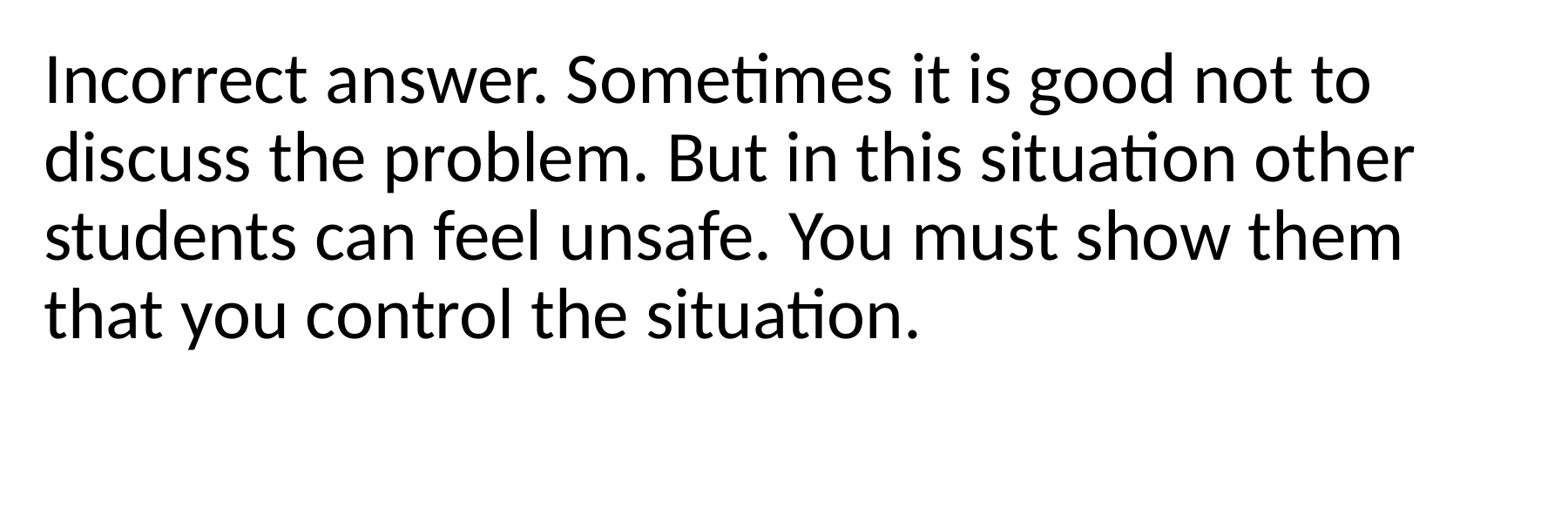

Incorrect answer. Sometimes it is good not to discuss the problem. But in this situation other students can feel unsafe. You must show them that you control the situation.